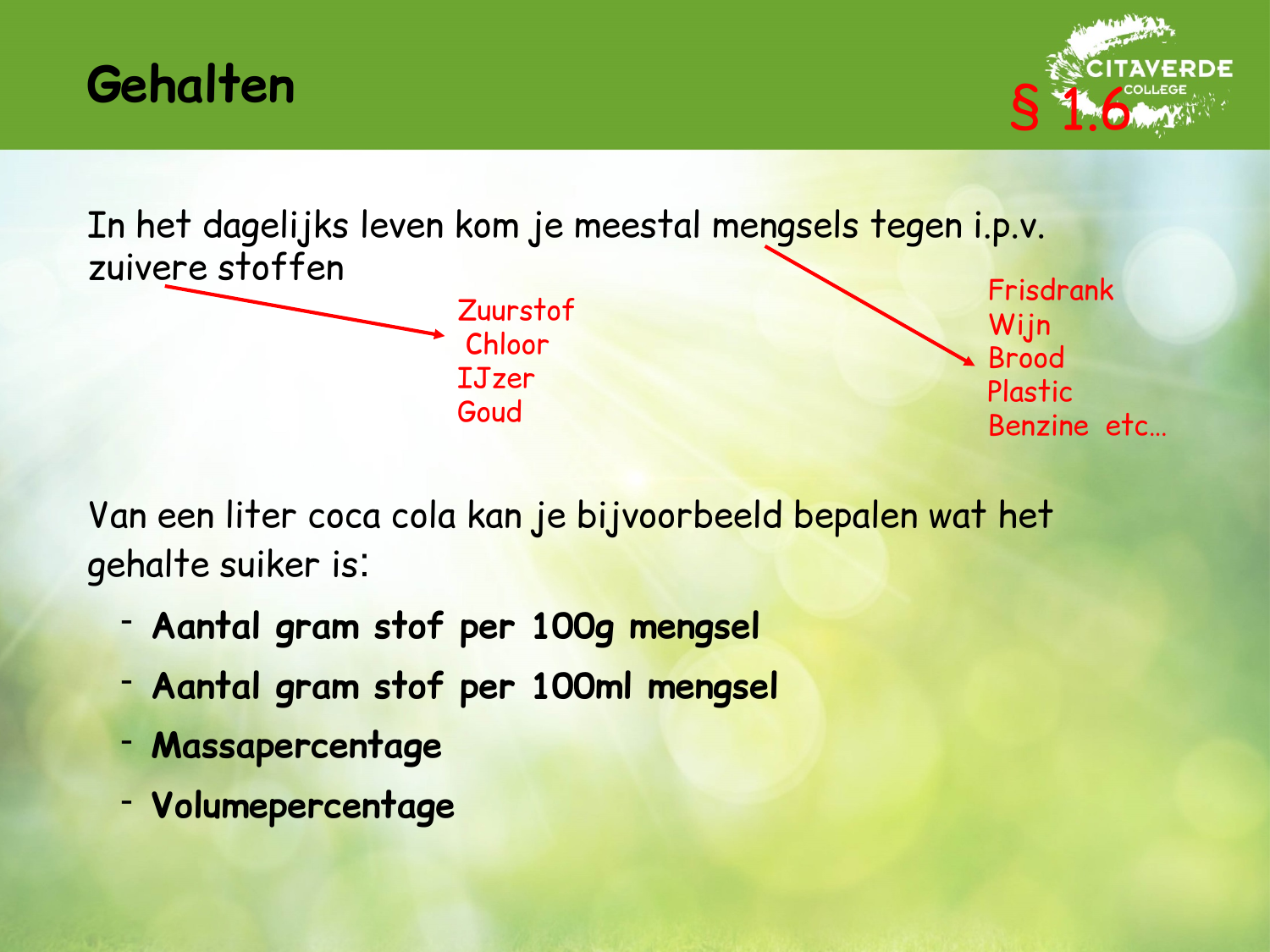

Gehalten
§ 1.6
In het dagelijks leven kom je meestal mengsels tegen i.p.v. zuivere stoffen

Frisdrank Wijn         Brood        Plastic     Benzine  etc…

Zuurstof       Chloor       IJzer   Goud

Van een liter coca cola kan je bijvoorbeeld bepalen wat het gehalte suiker is:
Aantal gram stof per 100g mengsel
Aantal gram stof per 100ml mengsel
Massapercentage
Volumepercentage